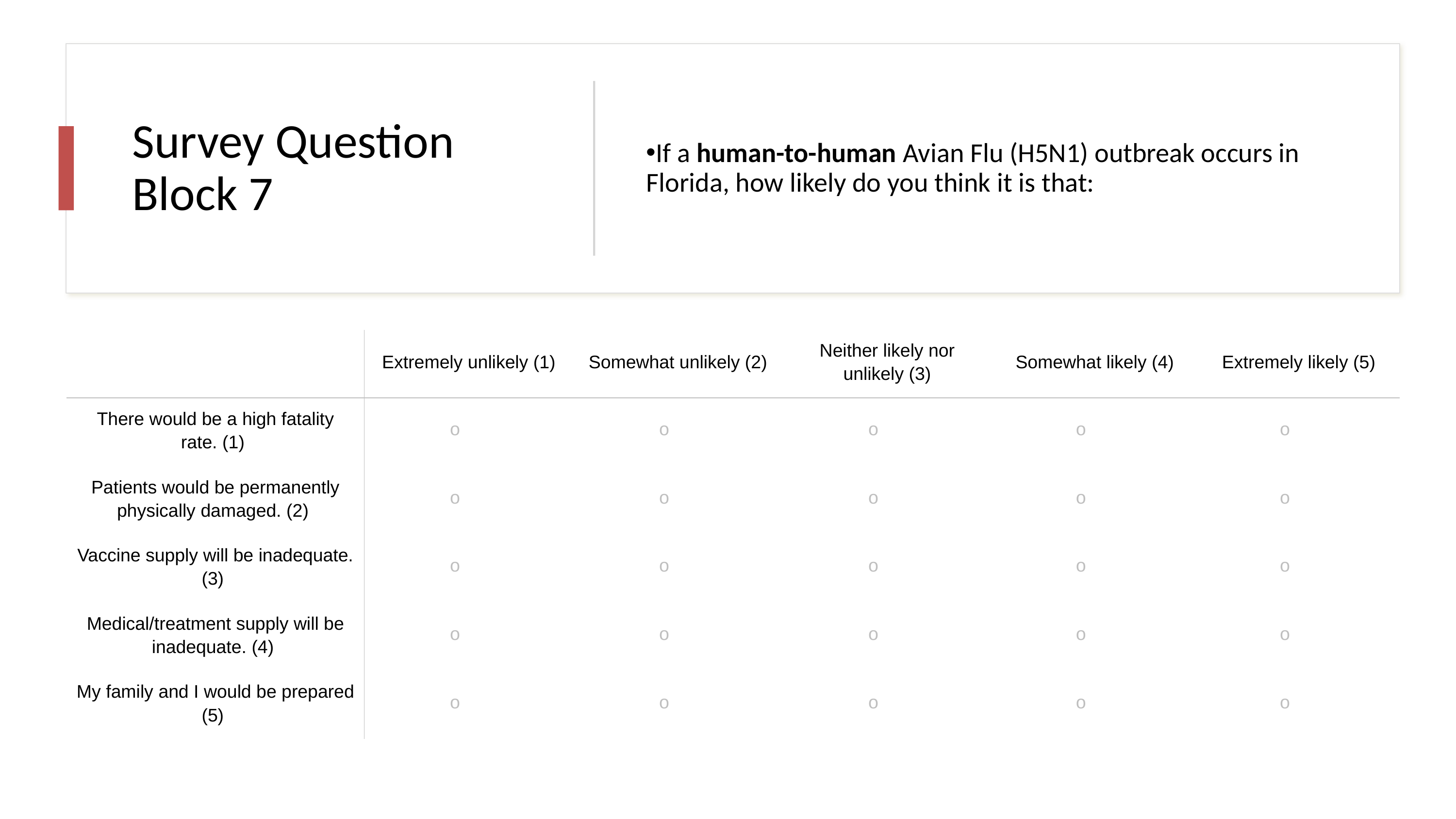

# Survey Question Block 7
If a human-to-human Avian Flu (H5N1) outbreak occurs in Florida, how likely do you think it is that:

|  | Extremely unlikely (1) | Somewhat unlikely (2) | Neither likely nor unlikely (3) | Somewhat likely (4) | Extremely likely (5) |
| --- | --- | --- | --- | --- | --- |
| There would be a high fatality rate. (1) |  |  |  |  |  |
| Patients would be permanently physically damaged. (2) |  |  |  |  |  |
| Vaccine supply will be inadequate. (3) |  |  |  |  |  |
| Medical/treatment supply will be inadequate. (4) |  |  |  |  |  |
| My family and I would be prepared (5) |  |  |  |  |  |